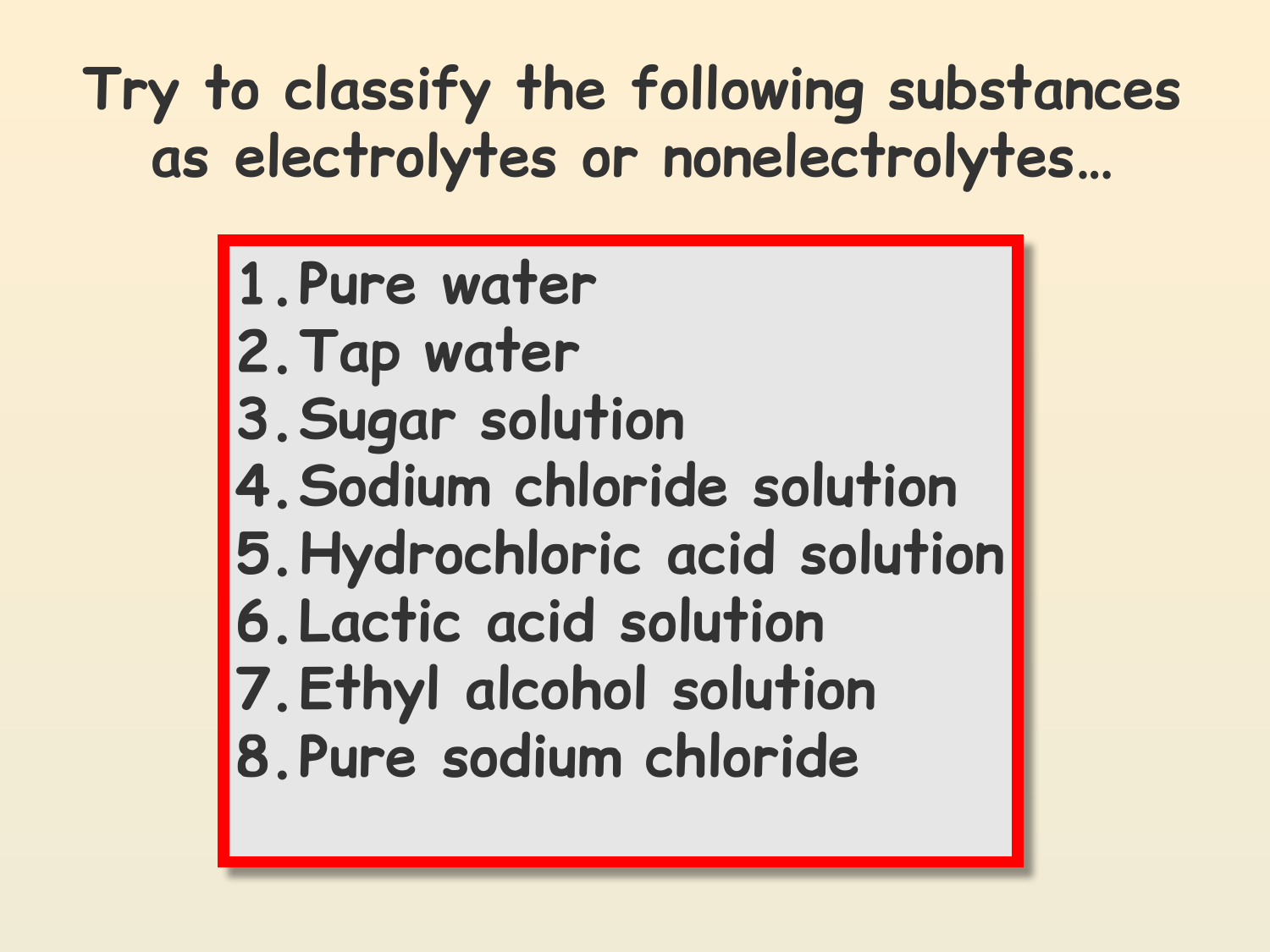

# Try to classify the following substances as electrolytes or nonelectrolytes…
Pure water
Tap water
Sugar solution
Sodium chloride solution
Hydrochloric acid solution
Lactic acid solution
Ethyl alcohol solution
Pure sodium chloride